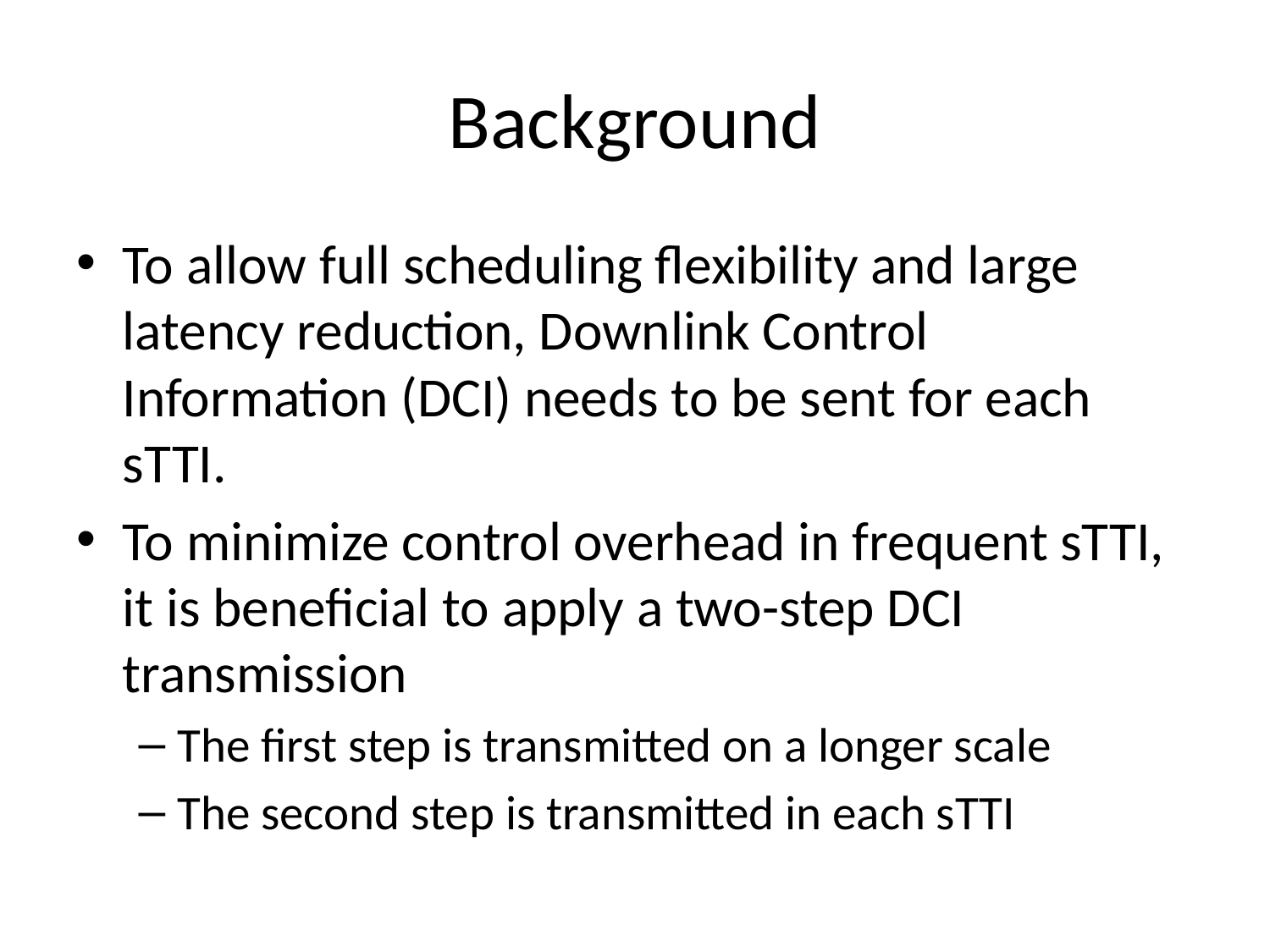

# Background
To allow full scheduling flexibility and large latency reduction, Downlink Control Information (DCI) needs to be sent for each sTTI.
To minimize control overhead in frequent sTTI, it is beneficial to apply a two-step DCI transmission
The first step is transmitted on a longer scale
The second step is transmitted in each sTTI